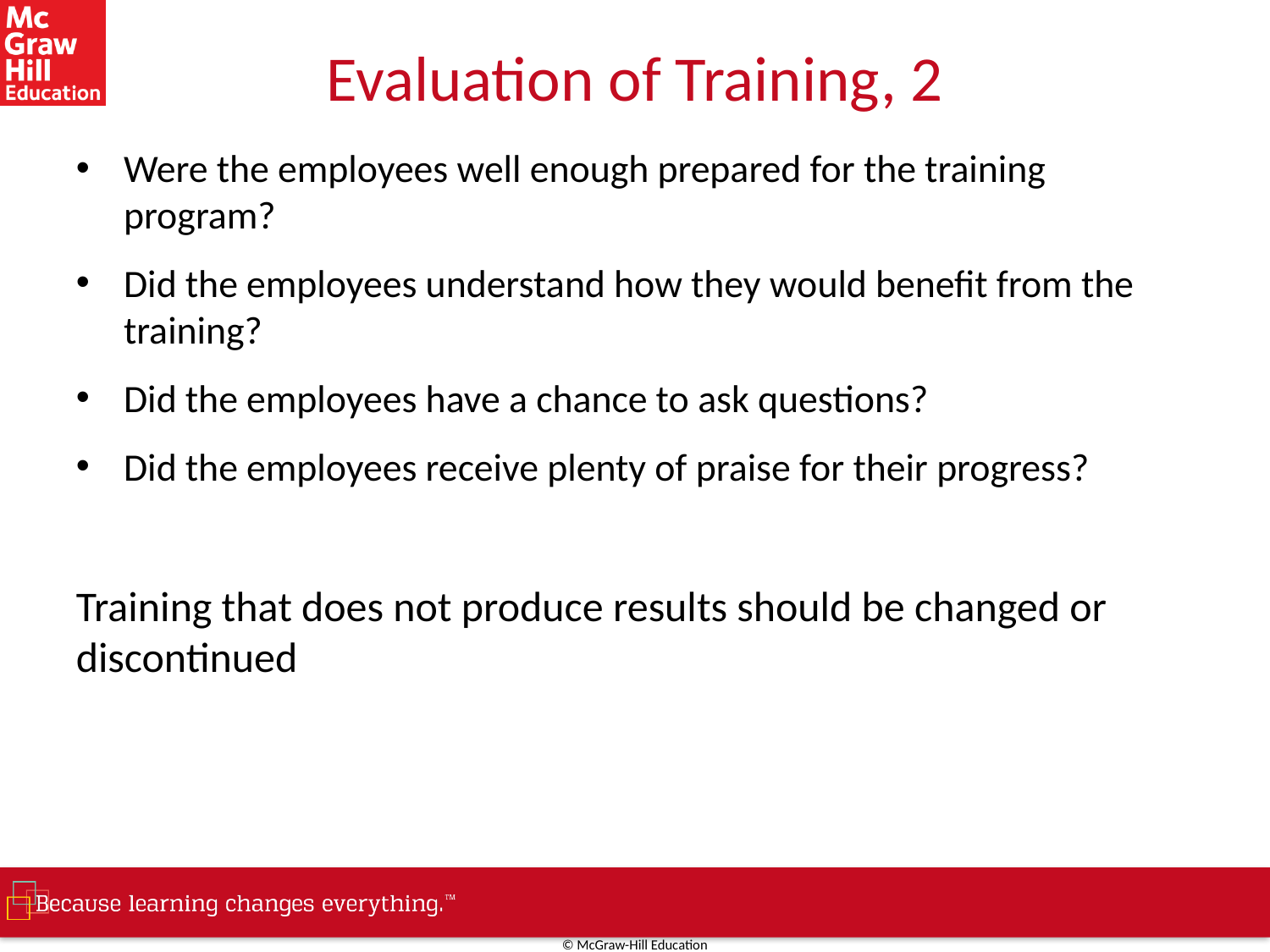

# Evaluation of Training, 2
Were the employees well enough prepared for the training program?
Did the employees understand how they would benefit from the training?
Did the employees have a chance to ask questions?
Did the employees receive plenty of praise for their progress?

Training that does not produce results should be changed or discontinued